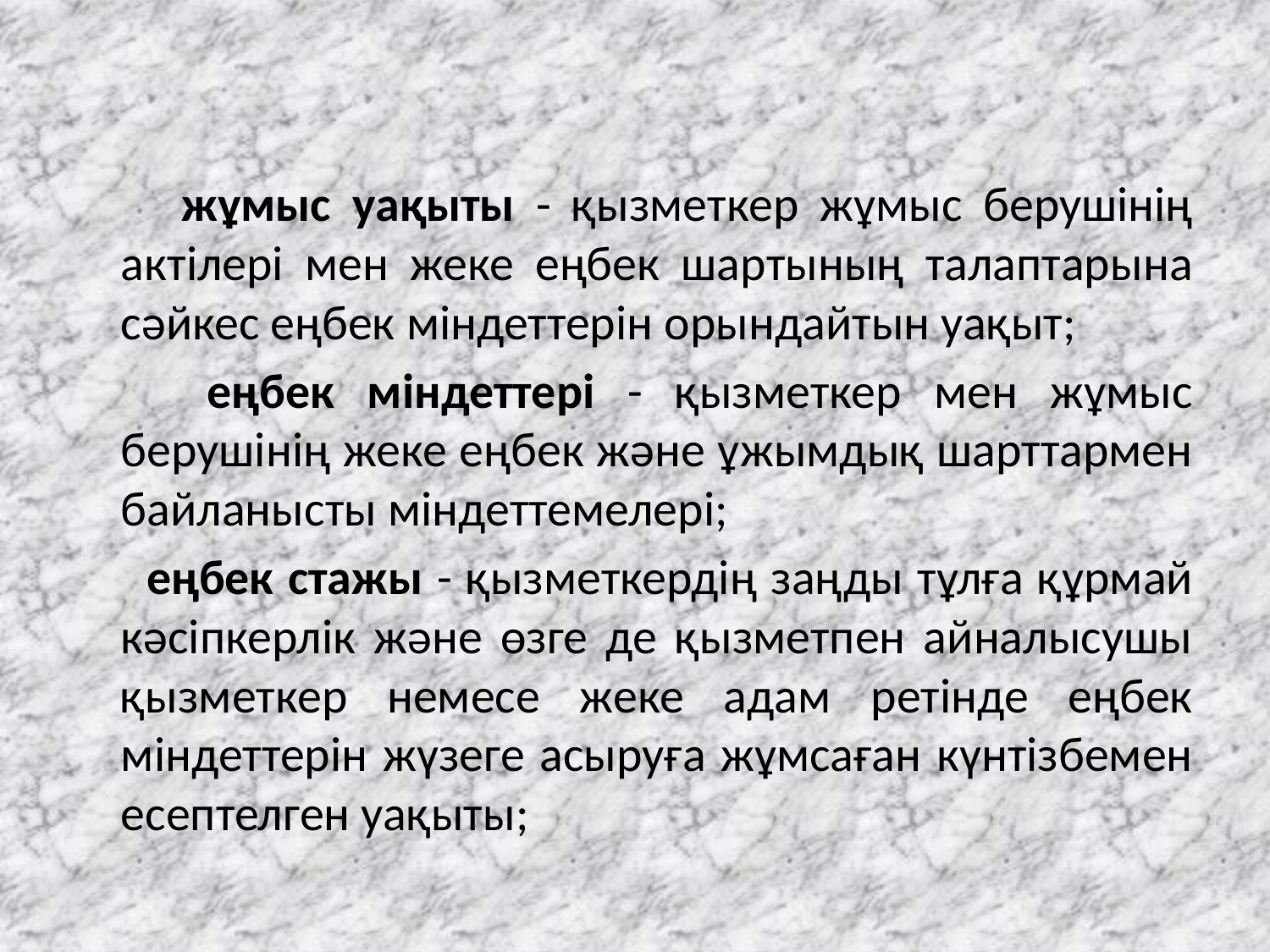

жұмыс уақыты - қызметкер жұмыс берушiнiң актiлерi мен жеке еңбек шартының талаптарына сәйкес еңбек мiндеттерiн орындайтын уақыт;
    еңбек мiндеттерi - қызметкер мен жұмыс берушiнiң жеке еңбек және ұжымдық шарттармен байланысты мiндеттемелерi;
     еңбек стажы - қызметкердiң заңды тұлға құрмай кәсiпкерлiк және өзге де қызметпен айналысушы қызметкер немесе жеке адам ретiнде еңбек мiндеттерiн жүзеге асыруға жұмсаған күнтiзбемен есептелген уақыты;